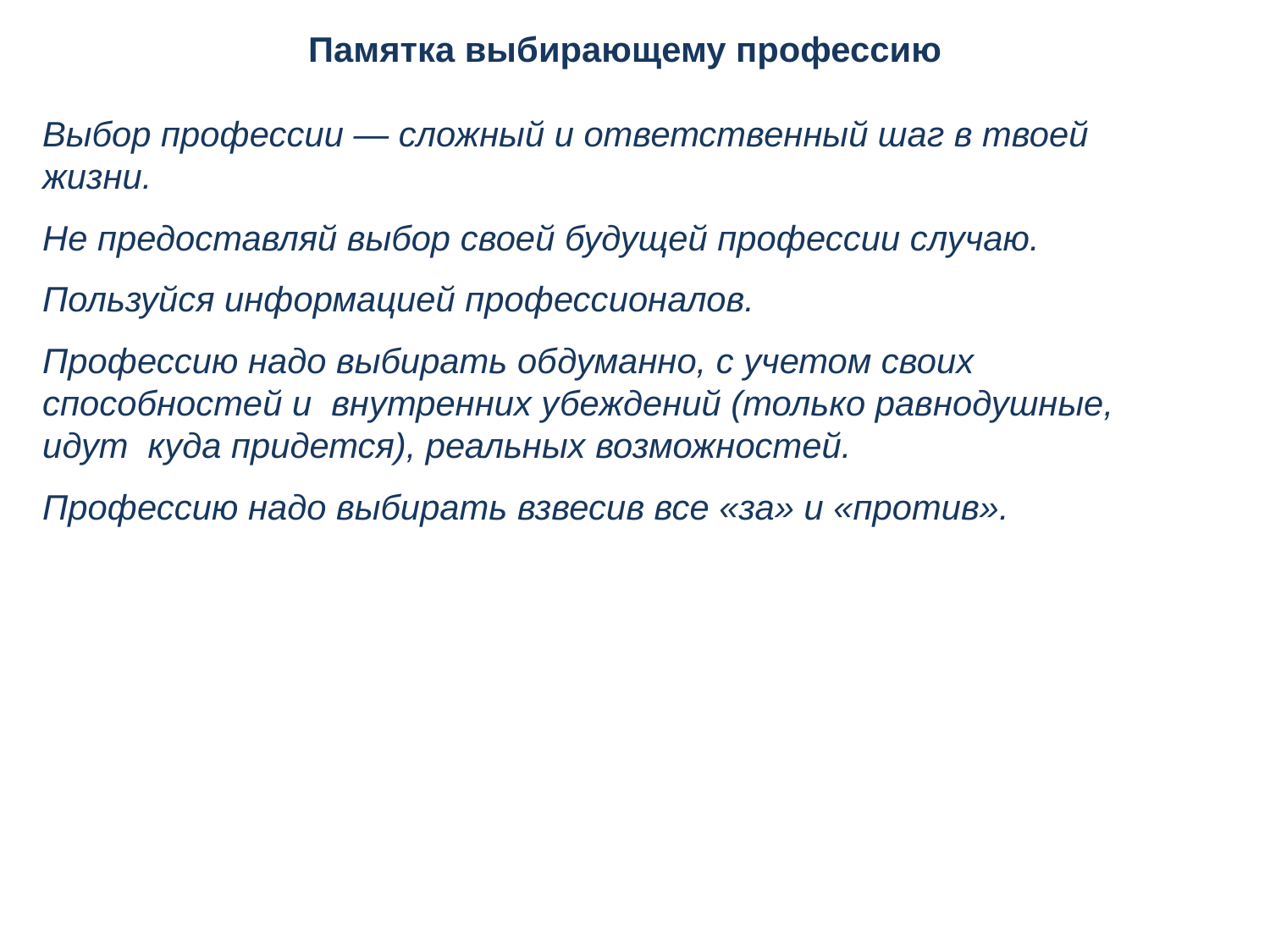

Памятка выбирающему профессию

Выбор профессии — сложный и ответственный шаг в твоей жизни.
Не предоставляй выбор своей будущей профессии случаю.
Пользуйся информацией профессионалов.
Профессию надо выбирать обдуманно, с учетом своих способностей и  внутренних убеждений (только равнодушные, идут  куда придется), реальных возможностей.

Профессию надо выбирать взвесив все «за» и «против».